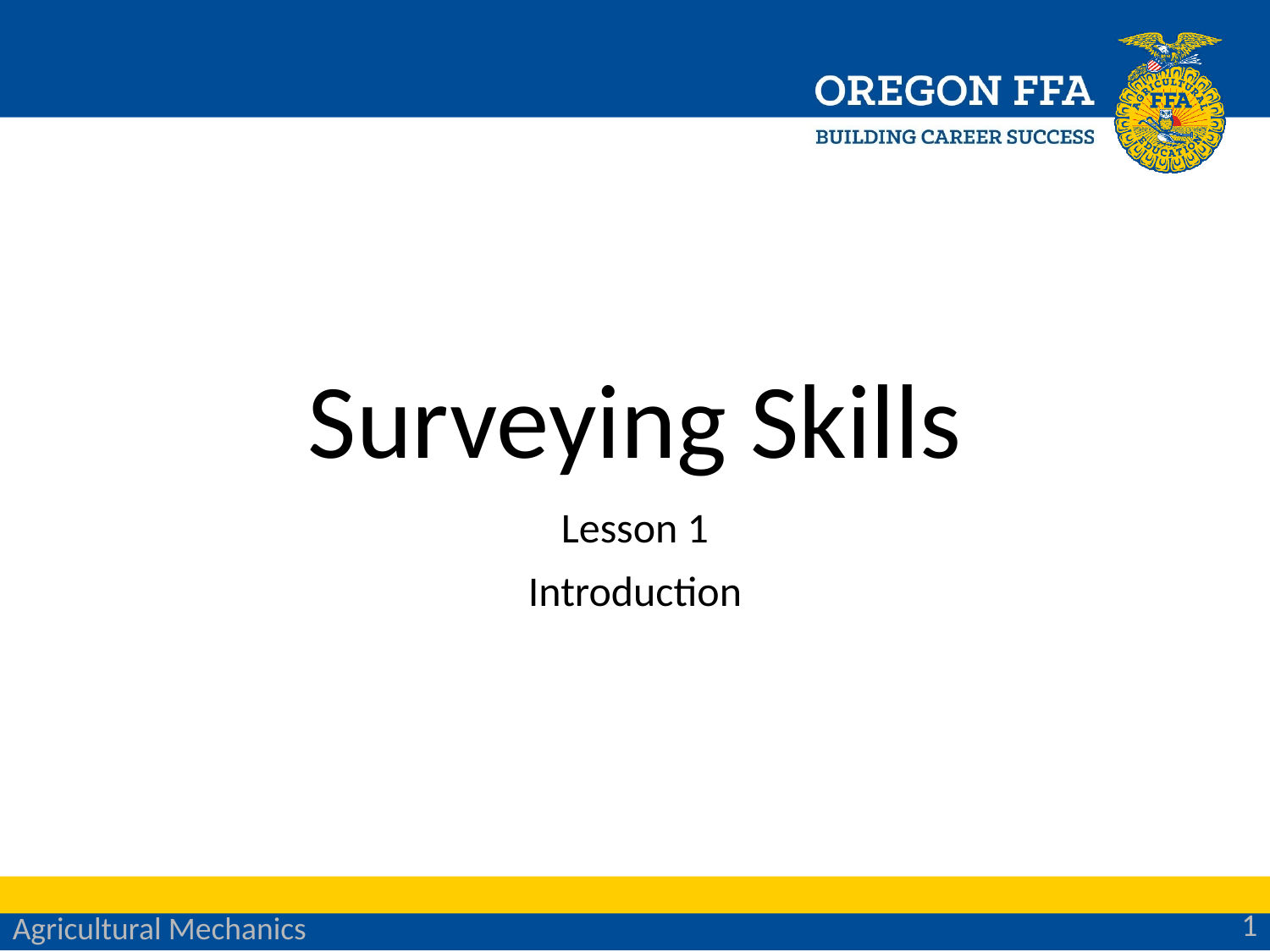

# Surveying Skills
Lesson 1
Introduction

1
Agricultural Mechanics